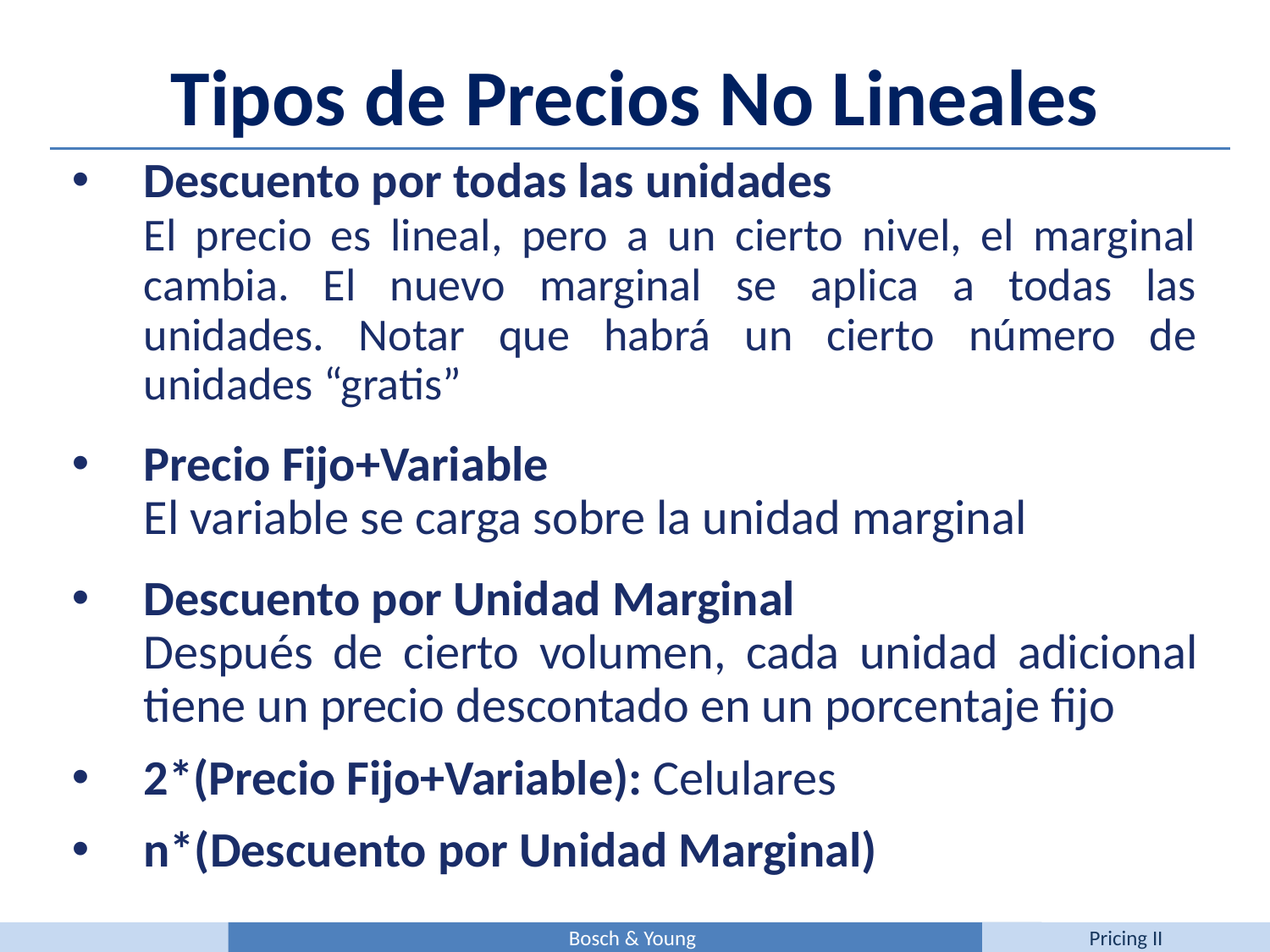

Tipos de Precios No Lineales
Descuento por todas las unidades
	El precio es lineal, pero a un cierto nivel, el marginal cambia. El nuevo marginal se aplica a todas las unidades. Notar que habrá un cierto número de unidades “gratis”

Precio Fijo+Variable
	El variable se carga sobre la unidad marginal

Descuento por Unidad Marginal
	Después de cierto volumen, cada unidad adicional tiene un precio descontado en un porcentaje fijo

2*(Precio Fijo+Variable): Celulares

n*(Descuento por Unidad Marginal)

Bosch & Young
Pricing II